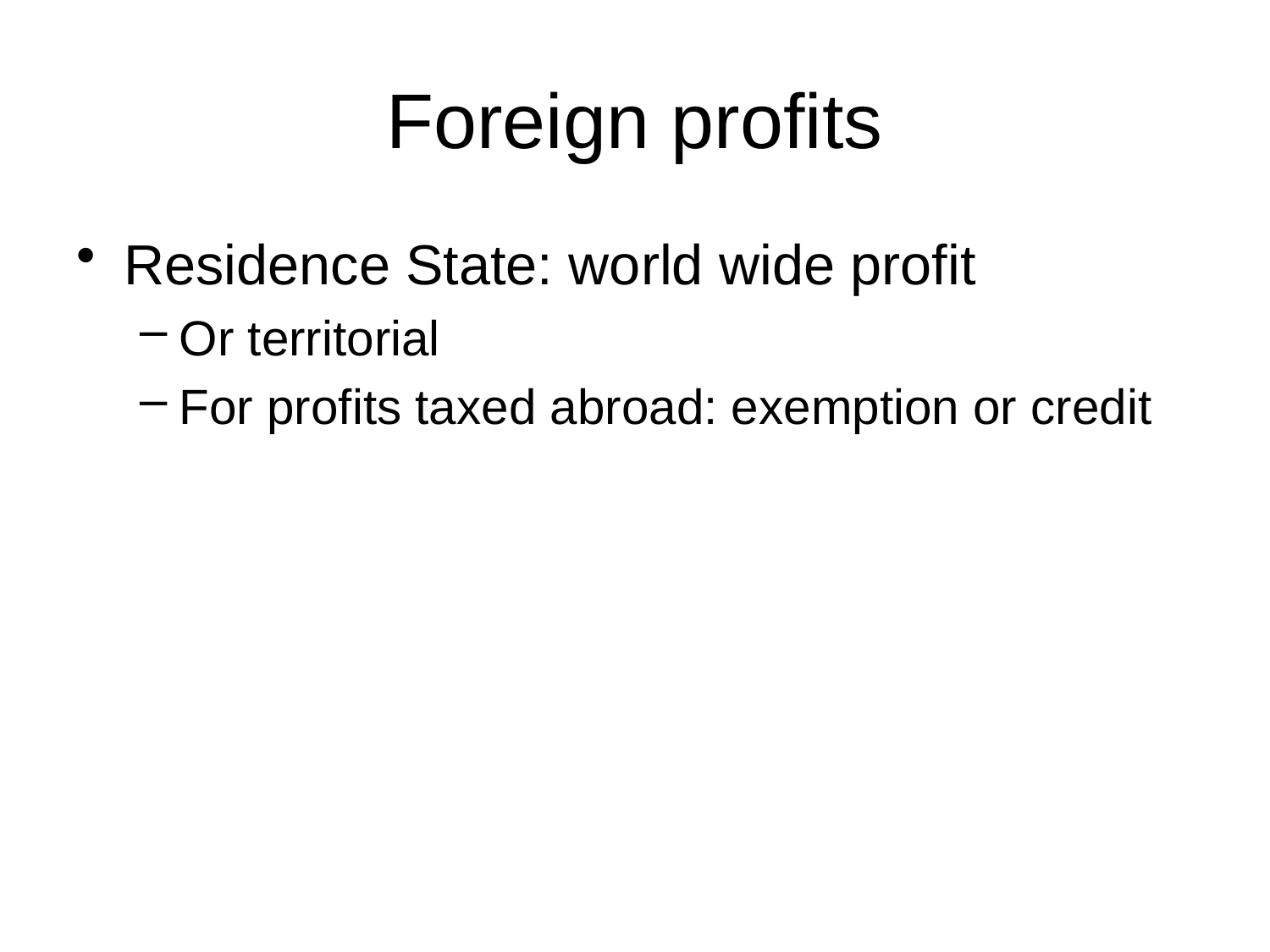

# Foreign profits
Residence State: world wide profit
Or territorial
For profits taxed abroad: exemption or credit